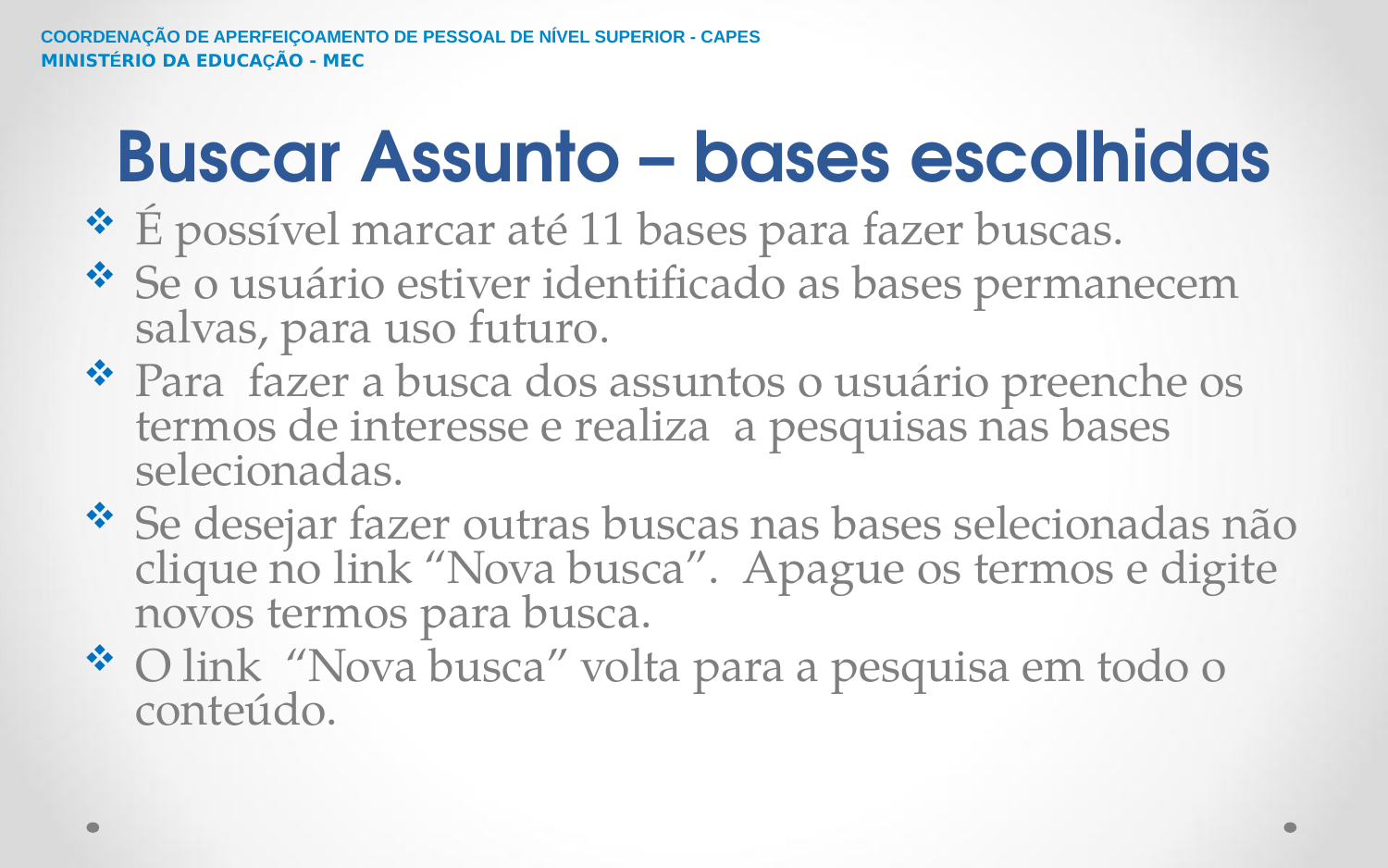

# Buscar Assunto – bases escolhidas
É possível marcar até 11 bases para fazer buscas.
Se o usuário estiver identificado as bases permanecem salvas, para uso futuro.
Para  fazer a busca dos assuntos o usuário preenche os termos de interesse e realiza  a pesquisas nas bases selecionadas.
Se desejar fazer outras buscas nas bases selecionadas não clique no link “Nova busca”.  Apague os termos e digite novos termos para busca.
O link  “Nova busca” volta para a pesquisa em todo o conteúdo.